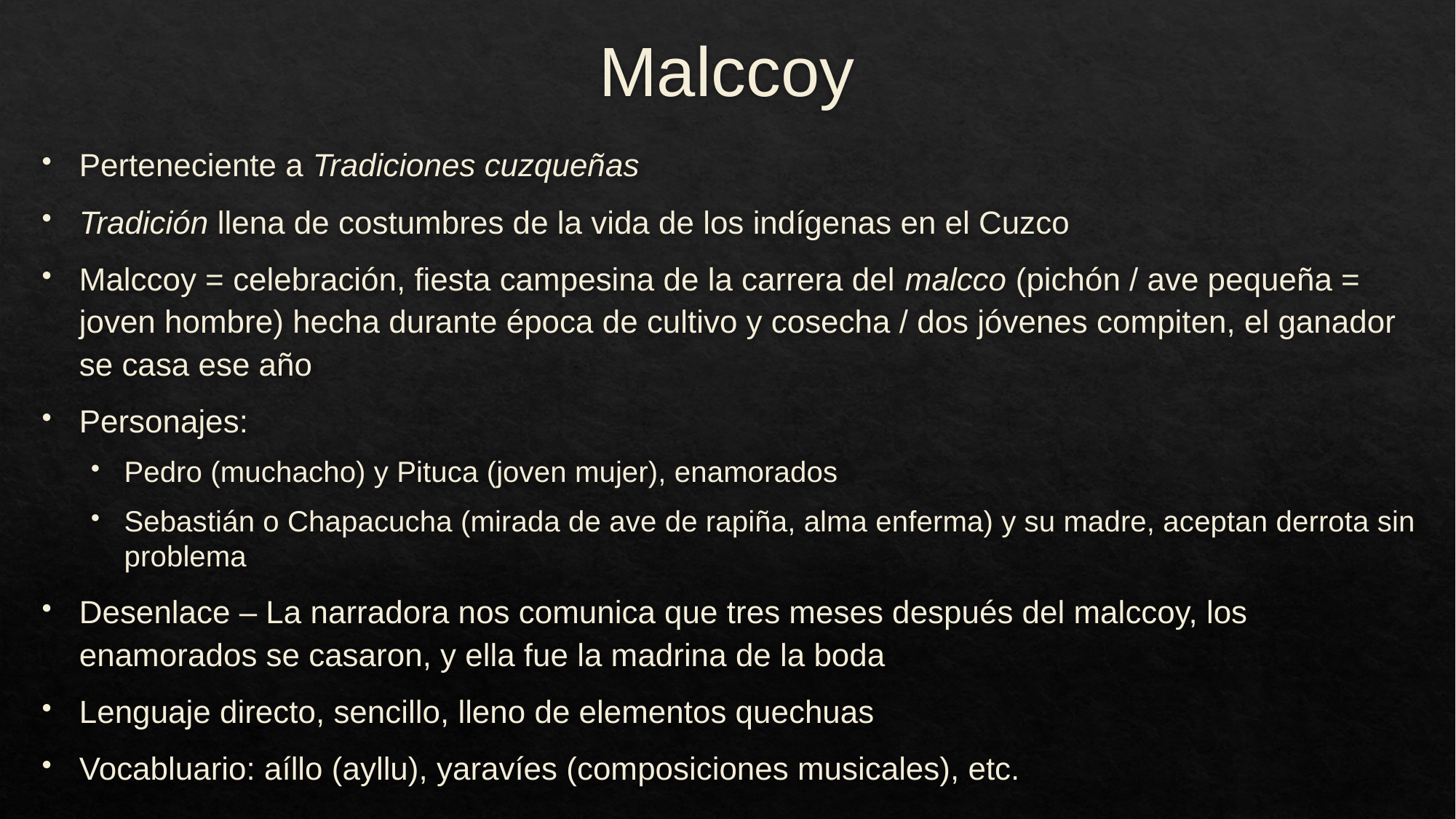

# Malccoy
Perteneciente a Tradiciones cuzqueñas
Tradición llena de costumbres de la vida de los indígenas en el Cuzco
Malccoy = celebración, fiesta campesina de la carrera del malcco (pichón / ave pequeña = joven hombre) hecha durante época de cultivo y cosecha / dos jóvenes compiten, el ganador se casa ese año
Personajes:
Pedro (muchacho) y Pituca (joven mujer), enamorados
Sebastián o Chapacucha (mirada de ave de rapiña, alma enferma) y su madre, aceptan derrota sin problema
Desenlace – La narradora nos comunica que tres meses después del malccoy, los enamorados se casaron, y ella fue la madrina de la boda
Lenguaje directo, sencillo, lleno de elementos quechuas
Vocabluario: aíllo (ayllu), yaravíes (composiciones musicales), etc.